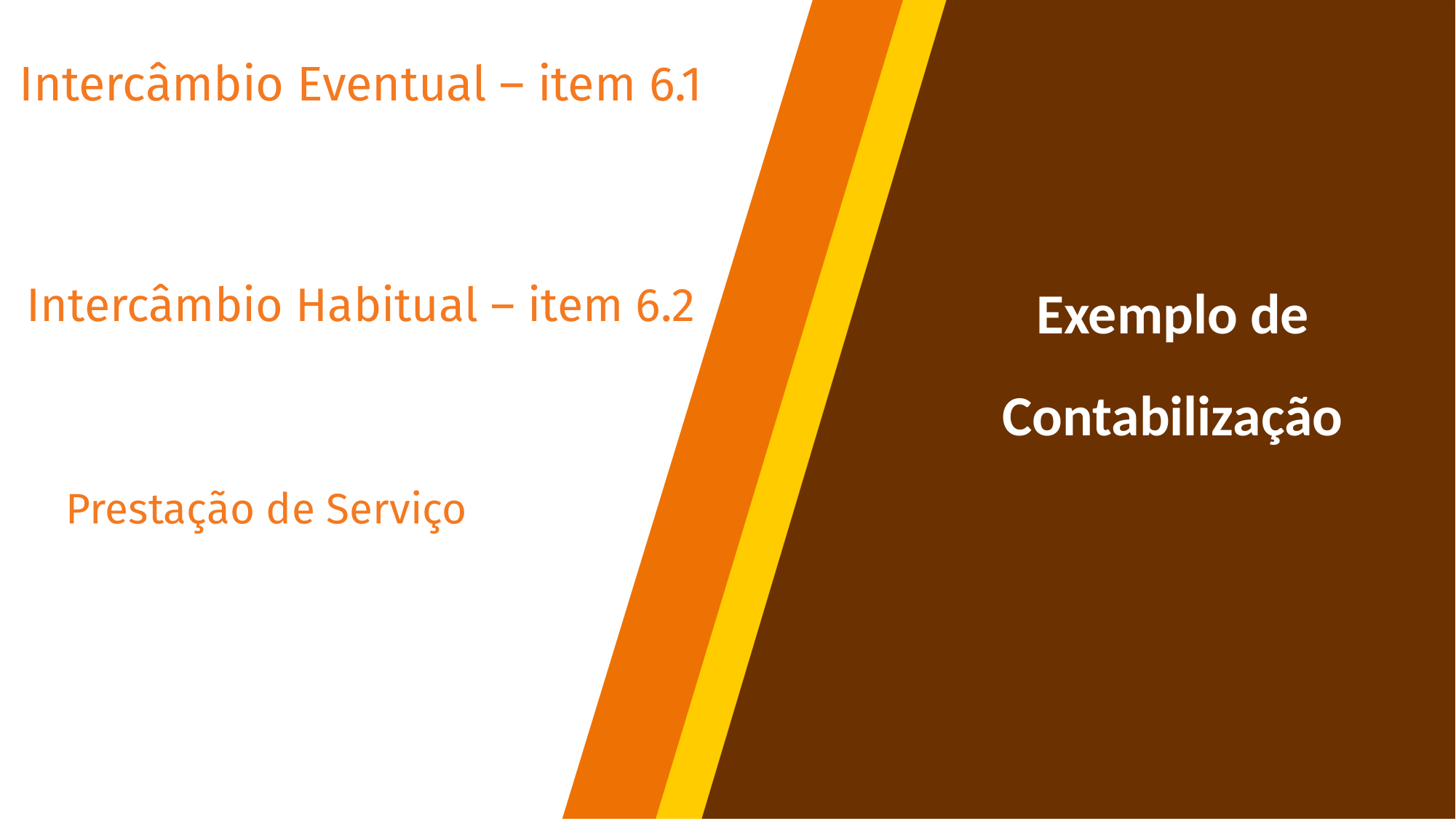

Intercâmbio Eventual – item 6.1
# Exemplo de Contabilização
Intercâmbio Habitual – item 6.2
Prestação de Serviço